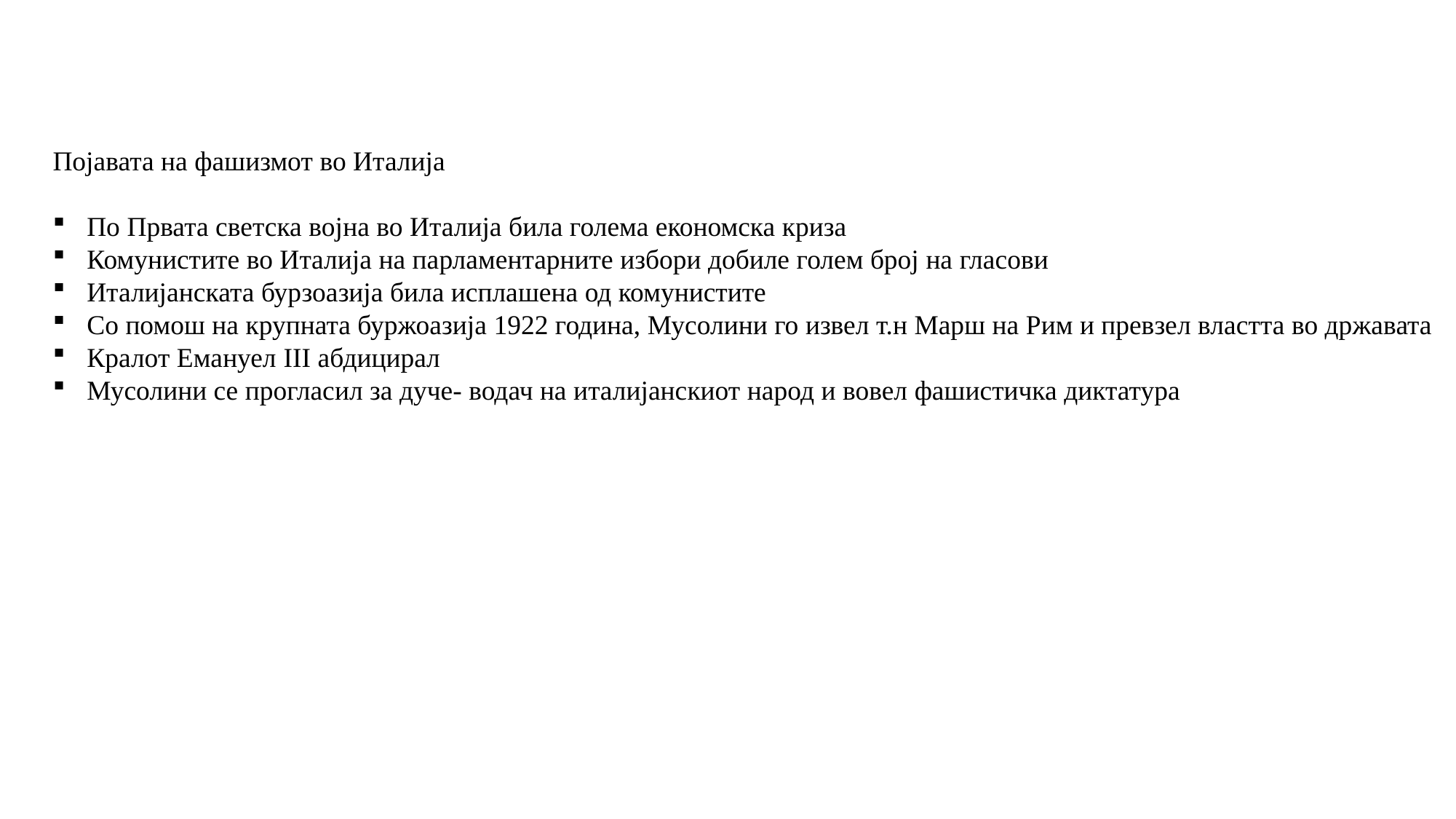

Појавата на фашизмот во Италија

По Првата светска војна во Италија била голема економска криза
Комунистите во Италија на парламентарните избори добиле голем број на гласови
Италијанската бурзоазија била исплашена од комунистите
Со помош на крупната буржоазија 1922 година, Мусолини го извел т.н Марш на Рим и превзел властта во државата
Кралот Емануел III абдицирал
Мусолини се прогласил за дуче- водач на италијанскиот народ и вовел фашистичка диктатура